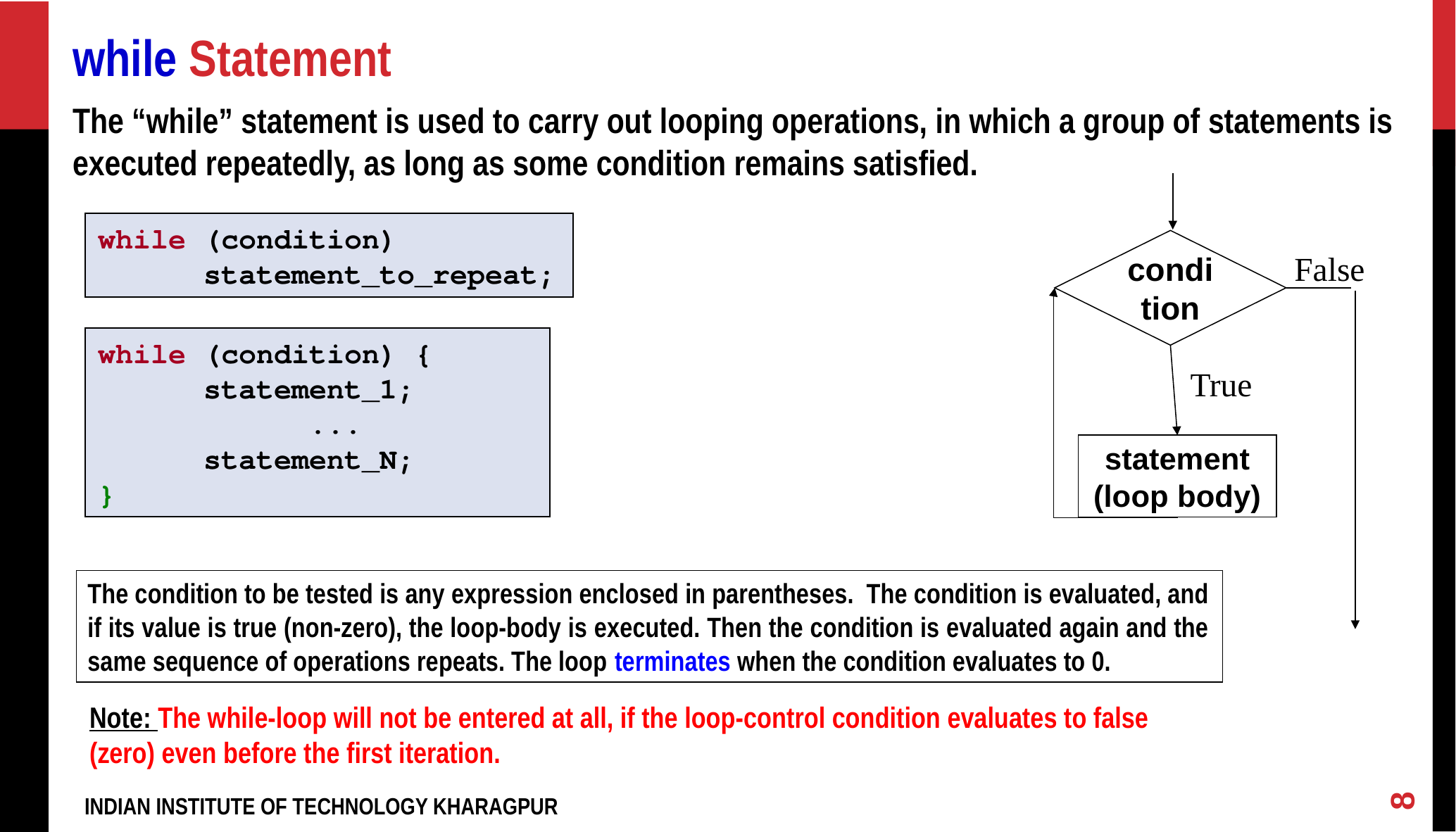

# while Statement
The “while” statement is used to carry out looping operations, in which a group of statements is executed repeatedly, as long as some condition remains satisfied.

while (condition)
	statement_to_repeat;
condition
False
while (condition) {
	statement_1;
		...
	statement_N;
}
True
statement
(loop body)
The condition to be tested is any expression enclosed in parentheses.  The condition is evaluated, and if its value is true (non-zero), the loop-body is executed. Then the condition is evaluated again and the same sequence of operations repeats. The loop terminates when the condition evaluates to 0.
Note: The while-loop will not be entered at all, if the loop-control condition evaluates to false (zero) even before the first iteration.
8
INDIAN INSTITUTE OF TECHNOLOGY KHARAGPUR